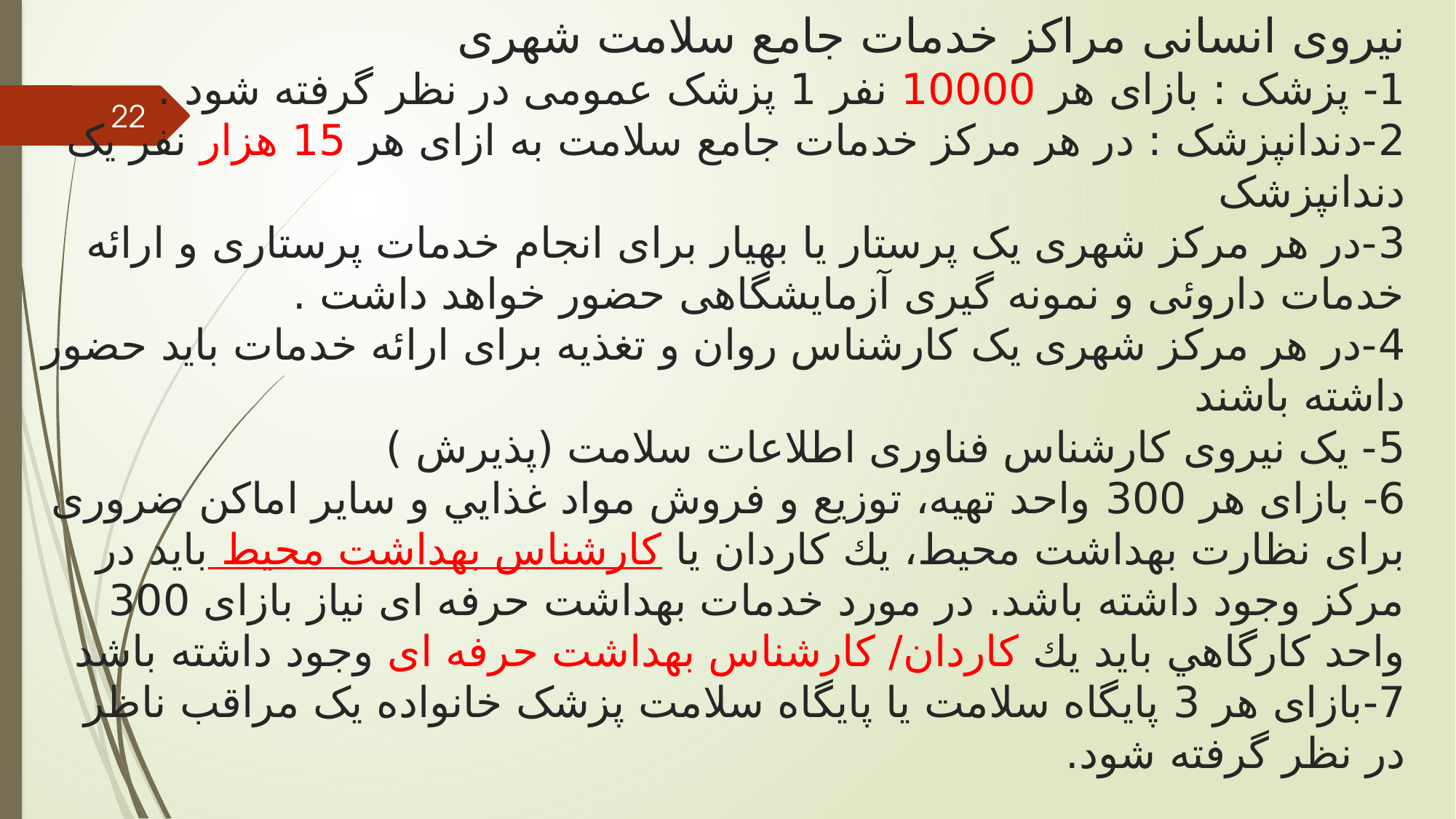

# نیروی انسانی مراکز خدمات جامع سلامت شهری 1- پزشک : بازای هر 10000 نفر 1 پزشک عمومی در نظر گرفته شود . 2-دندانپزشک : در هر مرکز خدمات جامع سلامت به ازای هر 15 هزار نفر یک دندانپزشک 3-در هر مرکز شهری یک پرستار یا بهیار برای انجام خدمات پرستاری و ارائه خدمات داروئی و نمونه گیری آزمایشگاهی حضور خواهد داشت . 4-در هر مرکز شهری یک کارشناس روان و تغذیه برای ارائه خدمات باید حضور داشته باشند 5- یک نیروی کارشناس فناوری اطلاعات سلامت (پذیرش ) 6- بازای هر 300 واحد تهيه، توزيع و فروش مواد غذايي و ساير اماكن ضروری برای نظارت بهداشت محيط، يك كاردان يا كارشناس بهداشت محيط بايد در مركز وجود داشته باشد. در مورد خدمات بهداشت حرفه ای نياز بازای 300 واحد كارگاهي بايد يك كاردان/ كارشناس بهداشت حرفه ای وجود داشته باشد 7-بازای هر 3 پایگاه سلامت یا پایگاه سلامت پزشک خانواده یک مراقب ناظر در نظر گرفته شود.
22